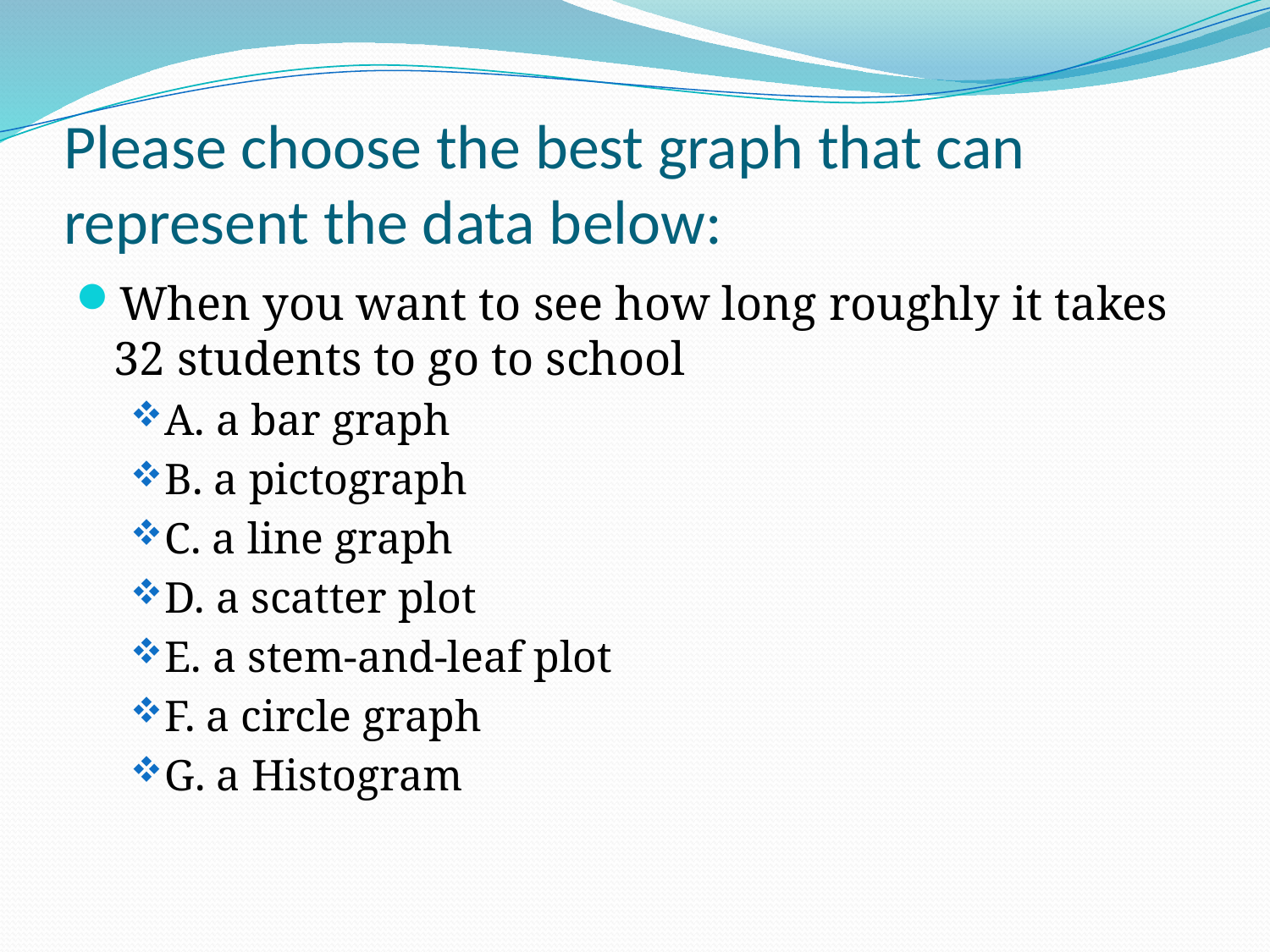

# Please choose the best graph that can represent the data below:
When you want to see how long roughly it takes 32 students to go to school
A. a bar graph
B. a pictograph
C. a line graph
D. a scatter plot
E. a stem-and-leaf plot
F. a circle graph
G. a Histogram